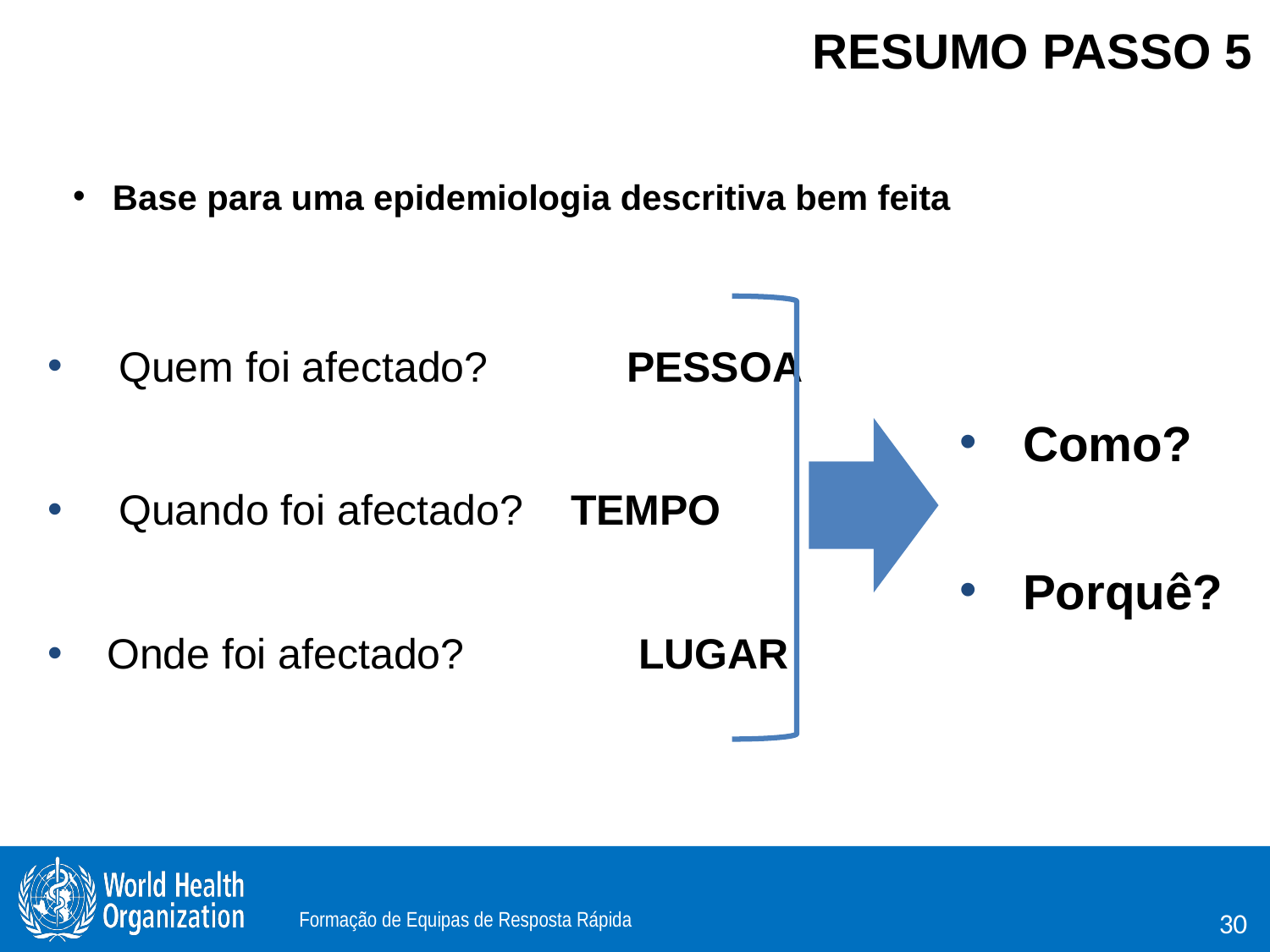

RESUMO PASSO 5
Base para uma epidemiologia descritiva bem feita

  Quem foi afectado?    	  PESSOA

  Quando foi afectado?    TEMPO

 Onde foi afectado?  	   LUGAR

Como?
Porquê?